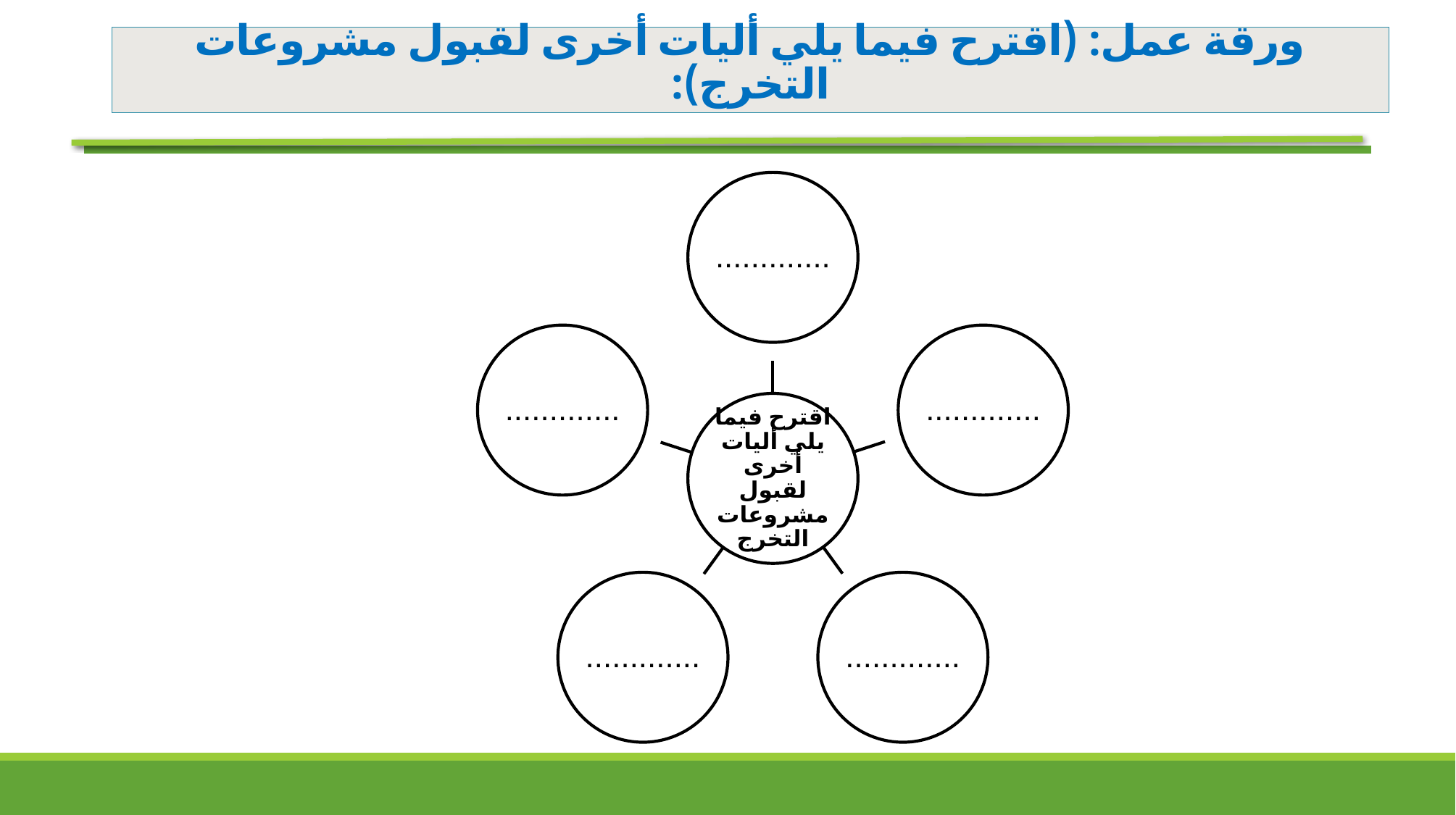

# ورقة عمل: (اقترح فيما يلي أليات أخرى لقبول مشروعات التخرج):
اقترح فيما يلي أليات أخرى لقبول مشروعات التخرج

.............

.............

.............

.............

.............